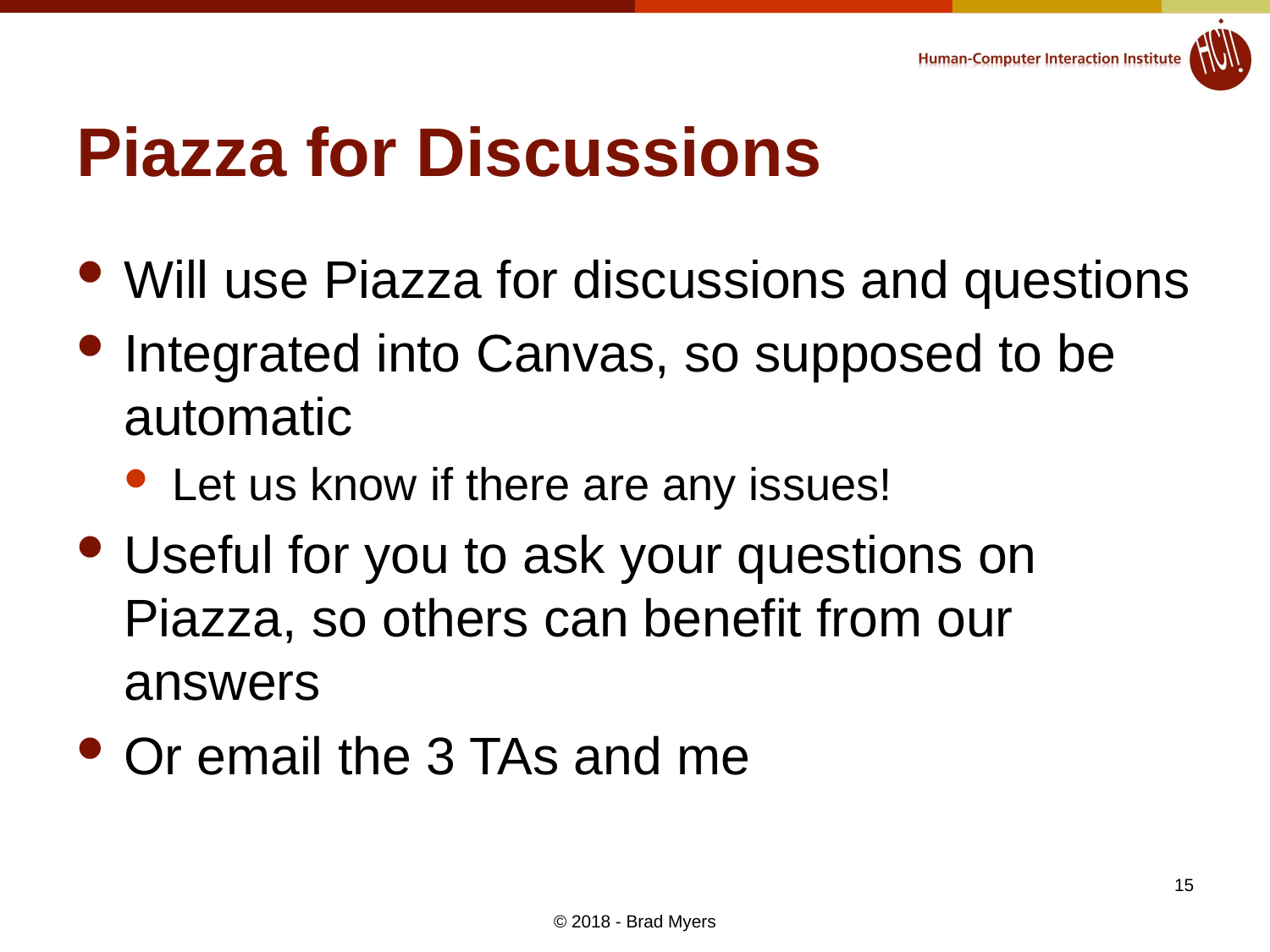

# Piazza for Discussions
Will use Piazza for discussions and questions
Integrated into Canvas, so supposed to be automatic
Let us know if there are any issues!
Useful for you to ask your questions on Piazza, so others can benefit from our answers
Or email the 3 TAs and me
15
© 2018 - Brad Myers